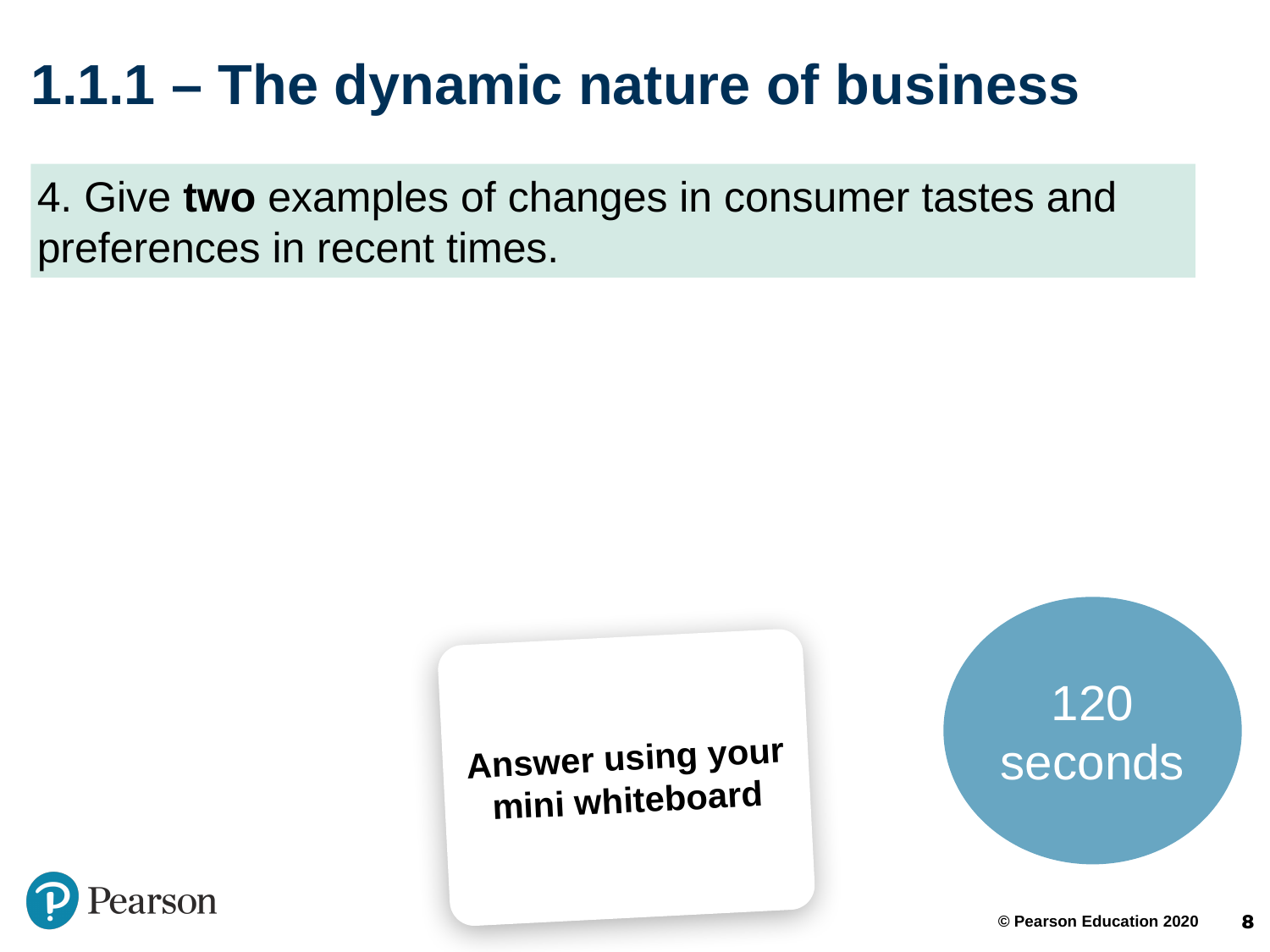

# 1.1.1 – The dynamic nature of business
4. Give two examples of changes in consumer tastes and preferences in recent times.

120 seconds

Answer using your mini whiteboard

8